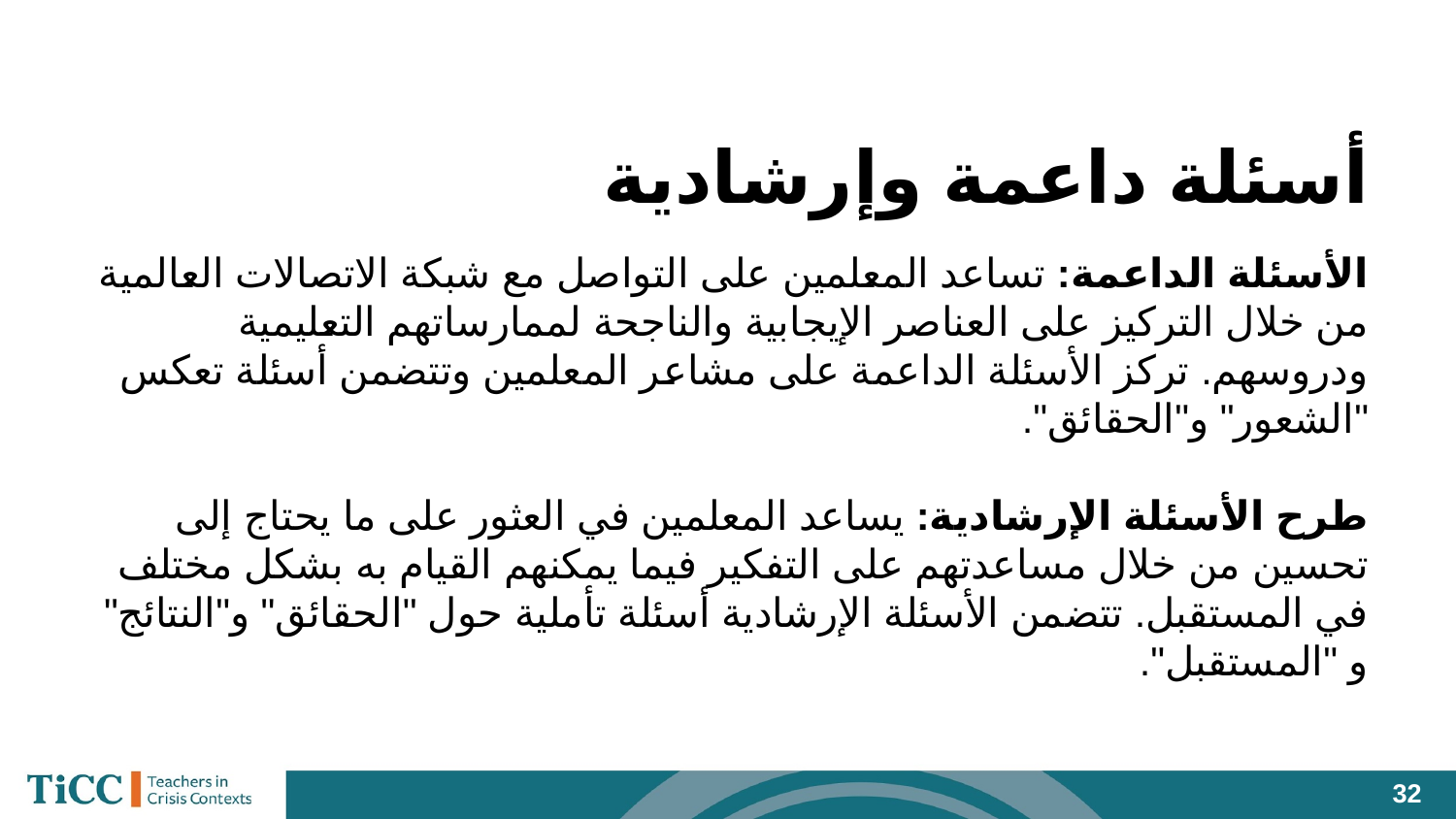

# أسئلة داعمة وإرشادية
الأسئلة الداعمة: تساعد المعلمين على التواصل مع شبكة الاتصالات العالمية من خلال التركيز على العناصر الإيجابية والناجحة لممارساتهم التعليمية ودروسهم. تركز الأسئلة الداعمة على مشاعر المعلمين وتتضمن أسئلة تعكس "الشعور" و"الحقائق".

طرح الأسئلة الإرشادية: يساعد المعلمين في العثور على ما يحتاج إلى تحسين من خلال مساعدتهم على التفكير فيما يمكنهم القيام به بشكل مختلف في المستقبل. تتضمن الأسئلة الإرشادية أسئلة تأملية حول "الحقائق" و"النتائج" و "المستقبل".
32